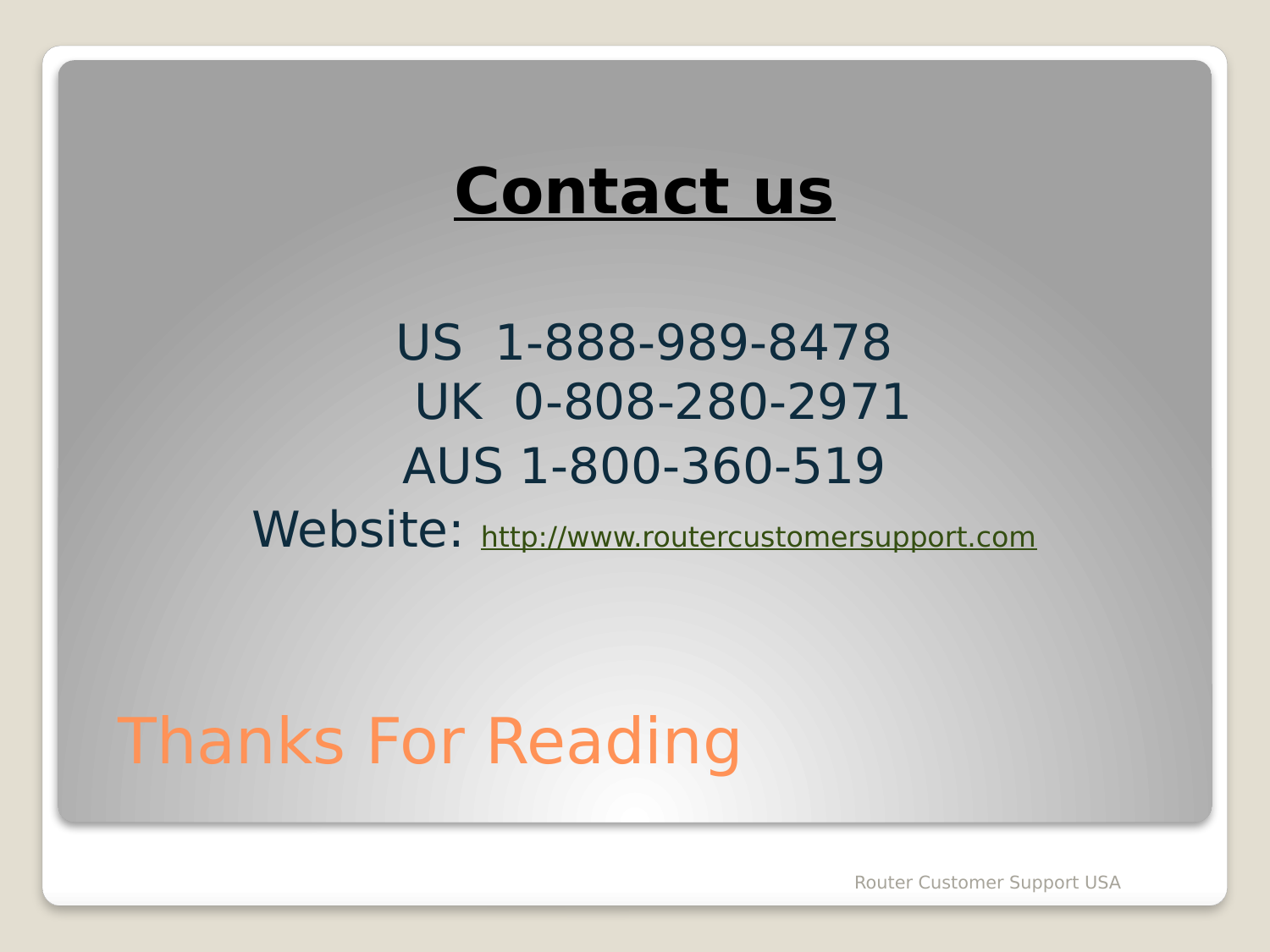

Contact us

US  1-888-989-8478
UK  0-808-280-2971
AUS 1-800-360-519
Website: http://www.routercustomersupport.com

# Thanks For Reading
Router Customer Support USA